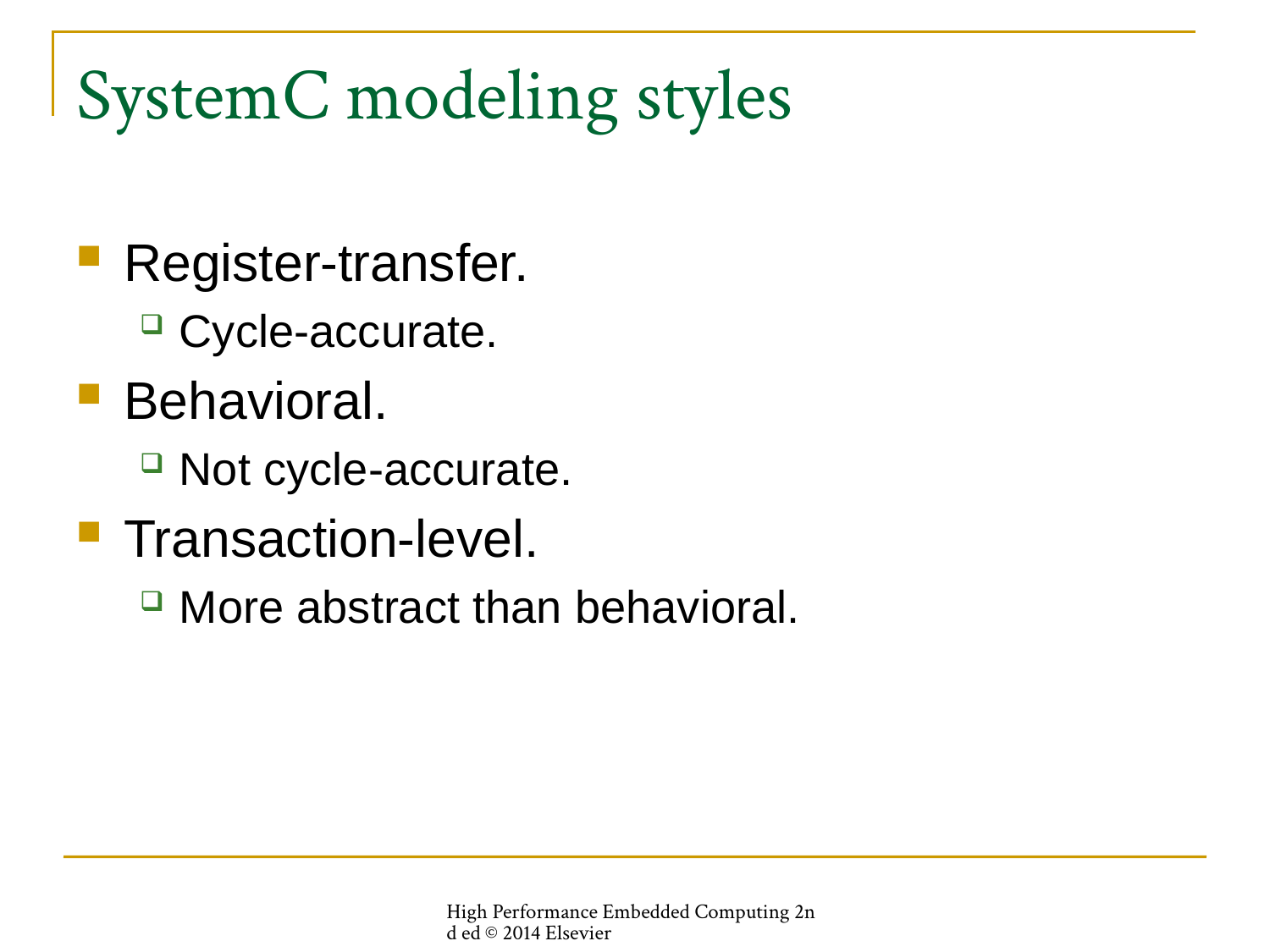

# SystemC modeling styles
Register-transfer.
Cycle-accurate.
Behavioral.
Not cycle-accurate.
Transaction-level.
More abstract than behavioral.
High Performance Embedded Computing 2nd ed © 2014 Elsevier